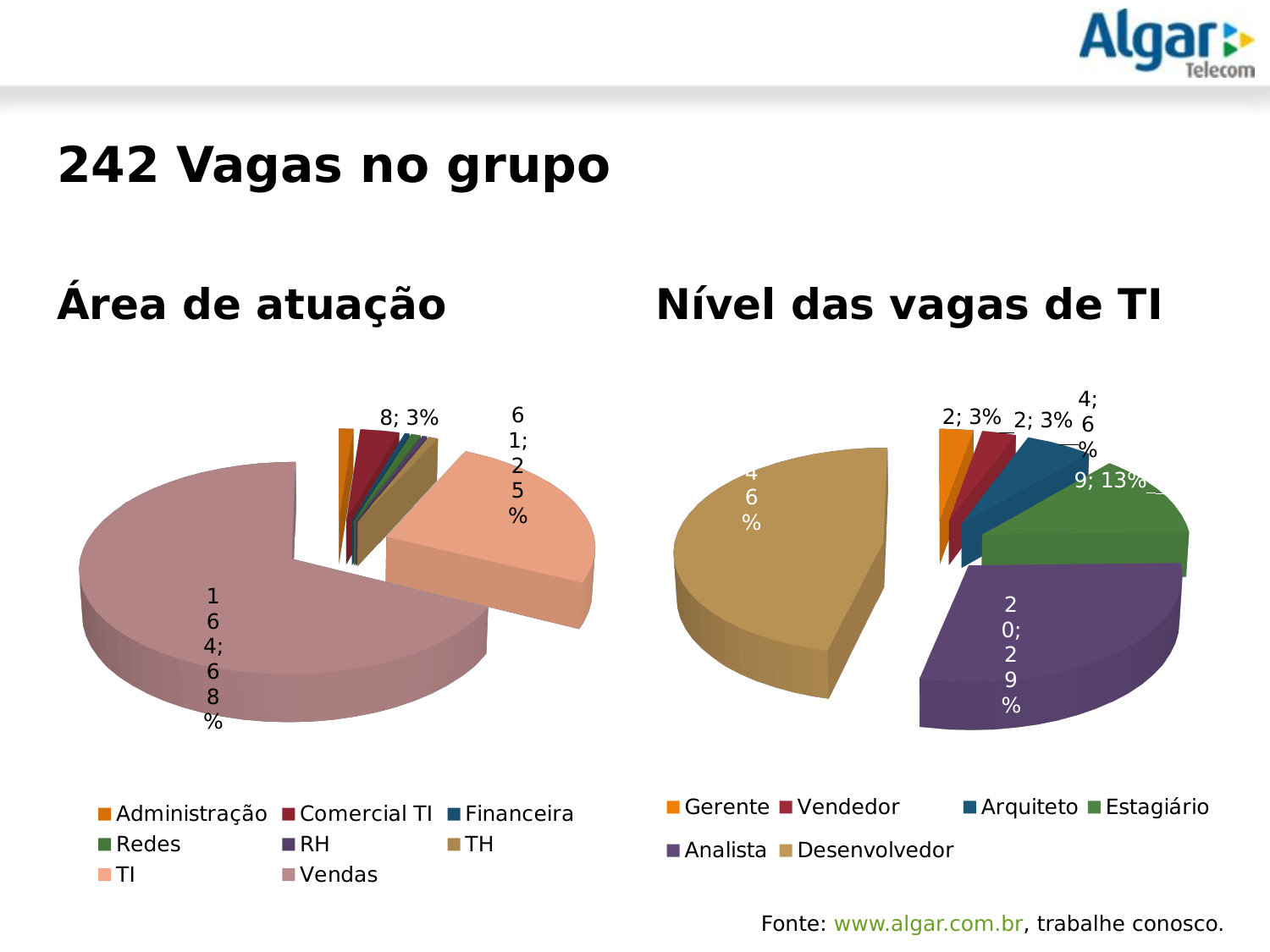

# 242 Vagas no grupo
Área de atuação
Nível das vagas de TI

[unsupported chart]

[unsupported chart]

Fonte: www.algar.com.br, trabalhe conosco.